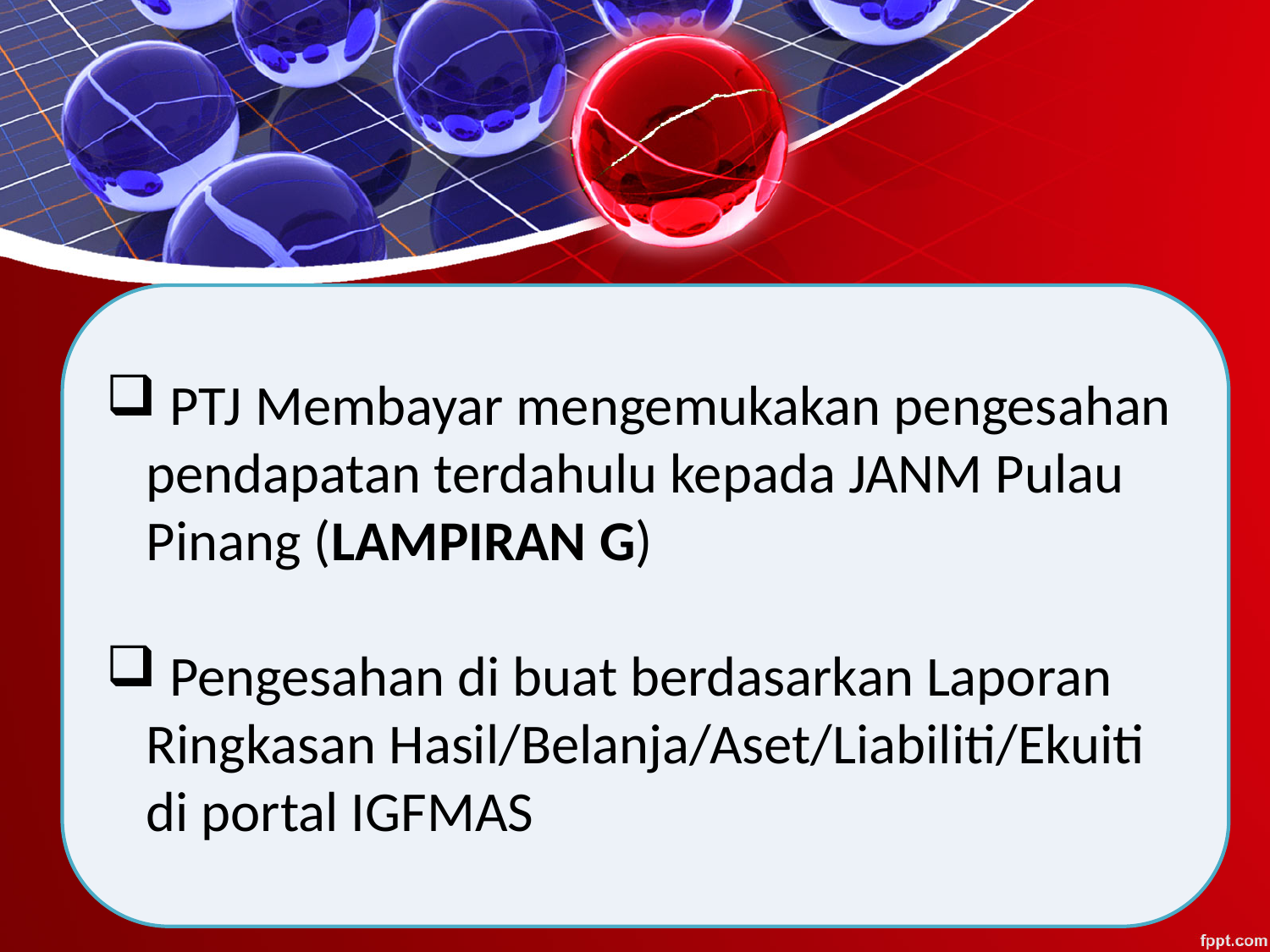

PTJ Membayar mengemukakan pengesahan pendapatan terdahulu kepada JANM Pulau Pinang (LAMPIRAN G)
 Pengesahan di buat berdasarkan Laporan Ringkasan Hasil/Belanja/Aset/Liabiliti/Ekuiti di portal IGFMAS